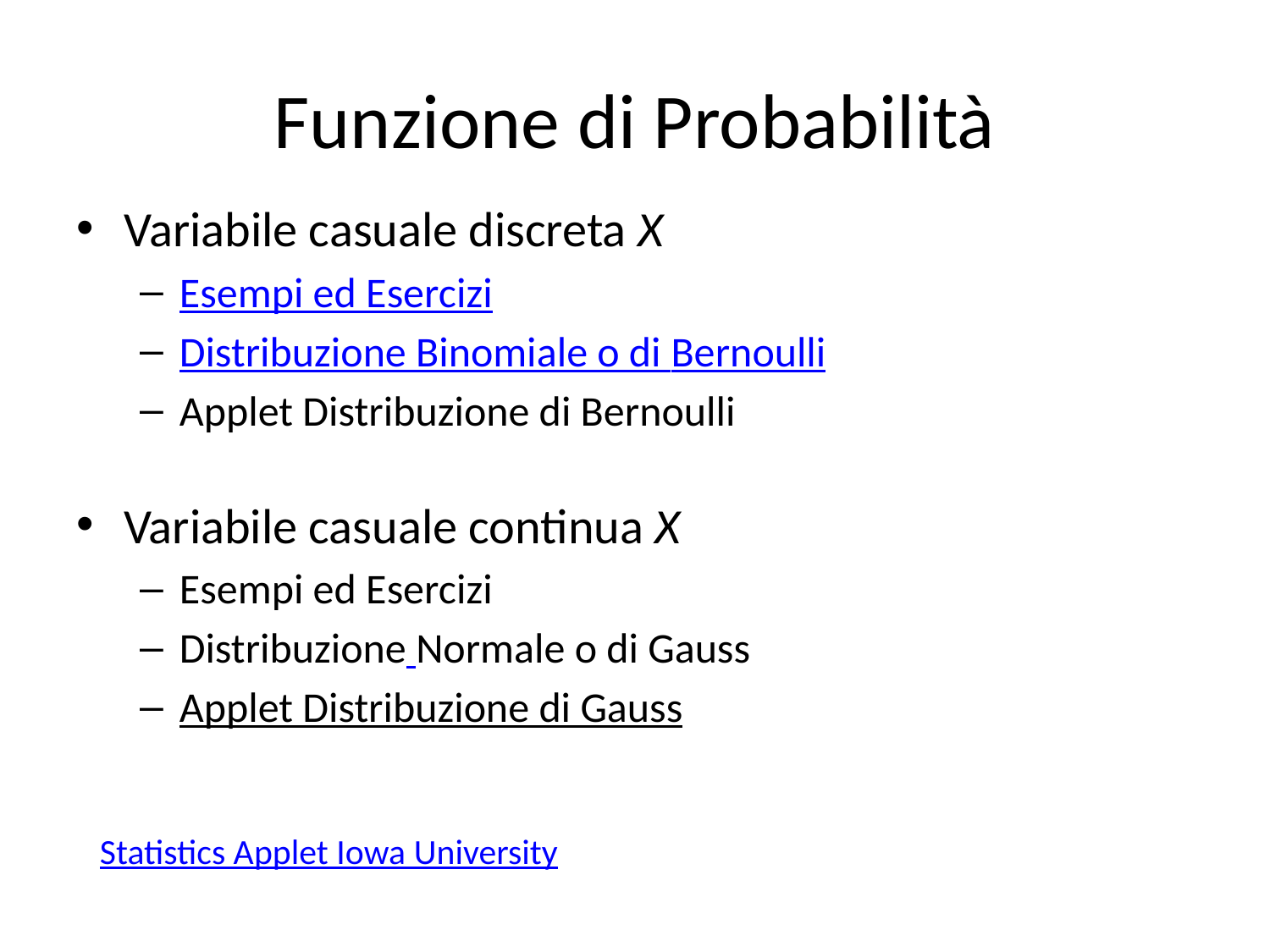

# Funzione di Probabilità
Variabile casuale discreta X
Esempi ed Esercizi
Distribuzione Binomiale o di Bernoulli
Applet Distribuzione di Bernoulli
Variabile casuale continua X
Esempi ed Esercizi
Distribuzione Normale o di Gauss
Applet Distribuzione di Gauss
Statistics Applet Iowa University